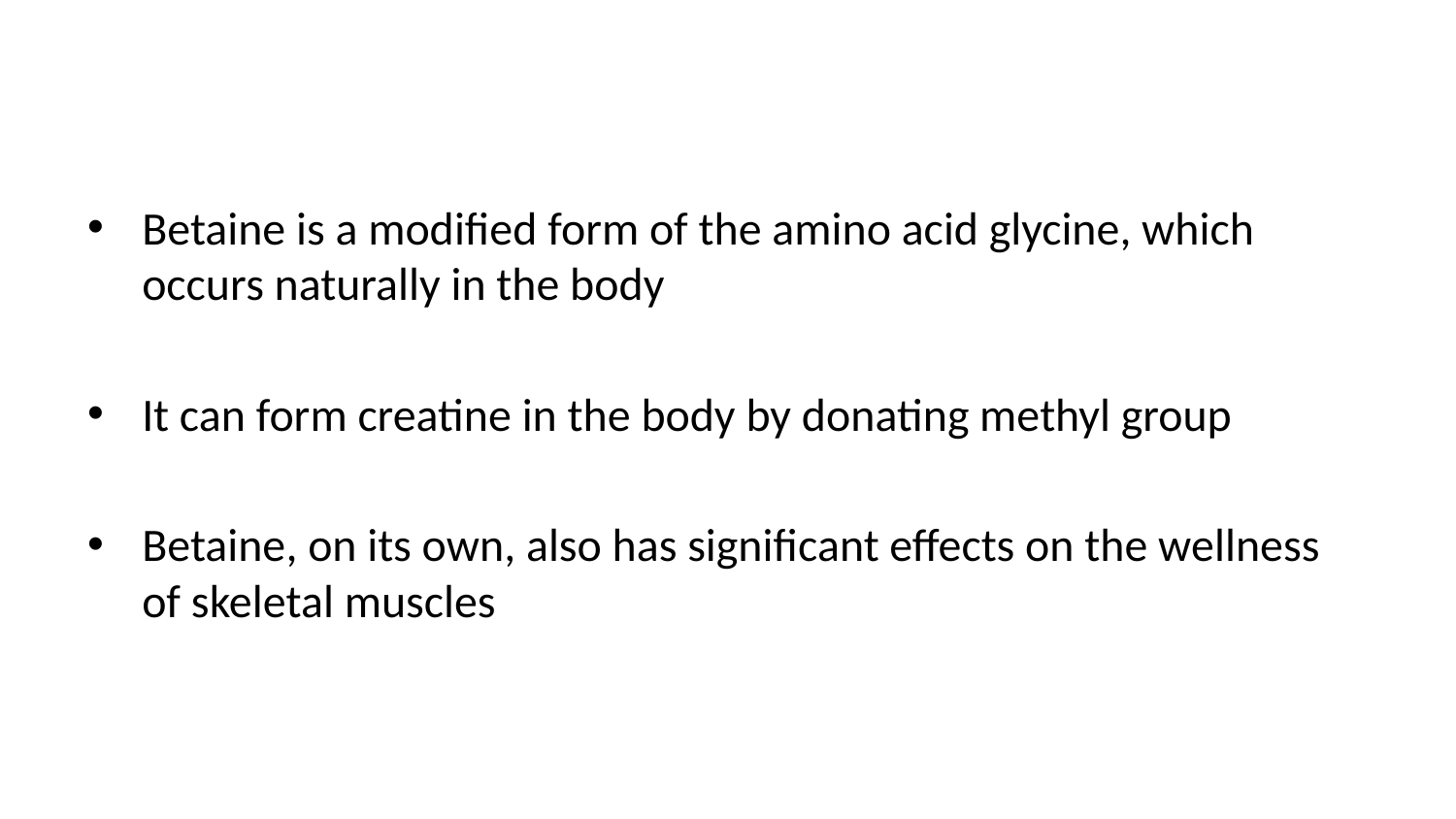

Betaine is a modified form of the amino acid glycine, which occurs naturally in the body

It can form creatine in the body by donating methyl group

Betaine, on its own, also has significant effects on the wellness of skeletal muscles